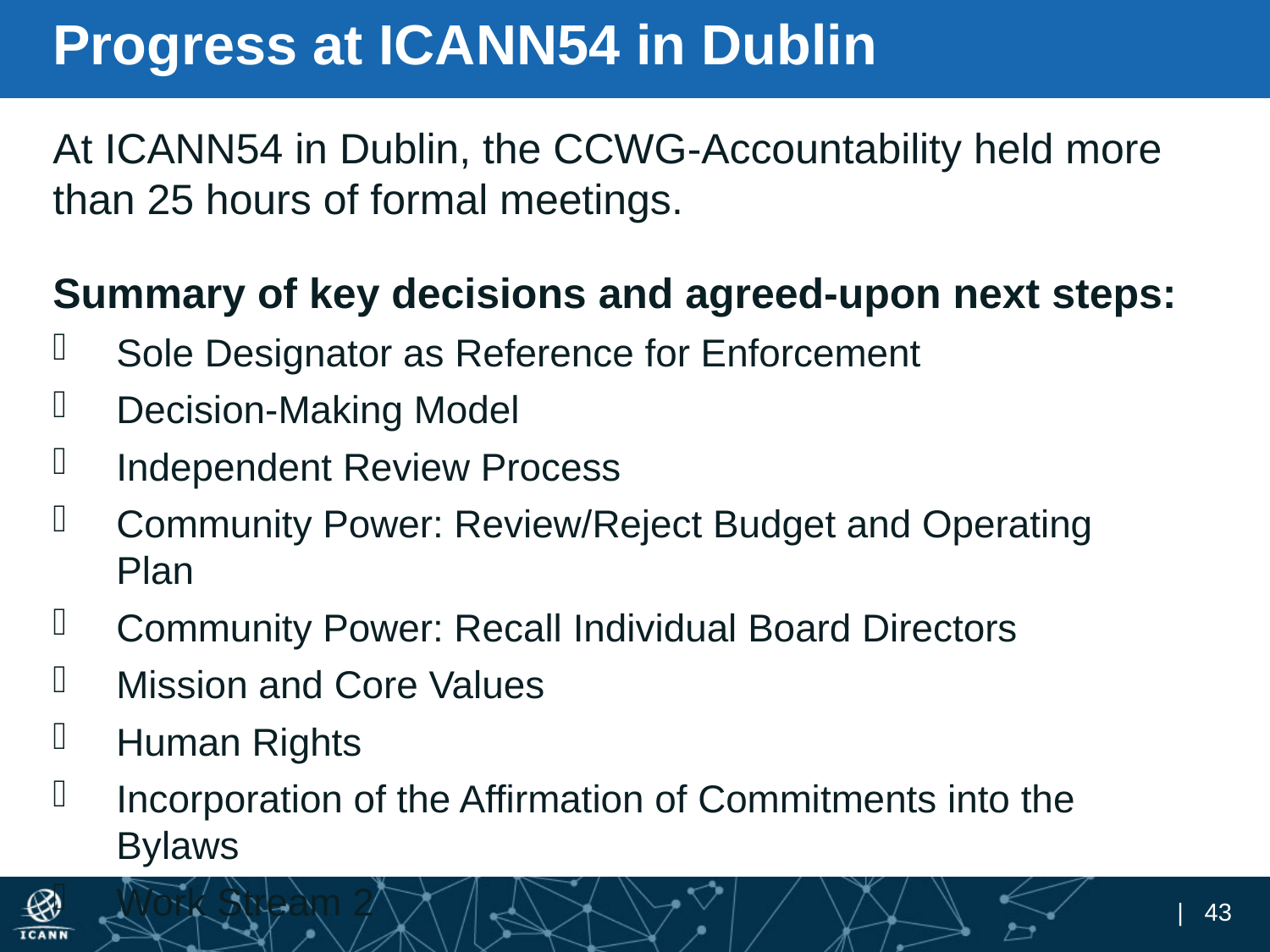

Progress at ICANN54 in Dublin
At ICANN54 in Dublin, the CCWG-Accountability held more than 25 hours of formal meetings.

Summary of key decisions and agreed-upon next steps:
Sole Designator as Reference for Enforcement
Decision-Making Model
Independent Review Process
Community Power: Review/Reject Budget and Operating Plan
Community Power: Recall Individual Board Directors
Mission and Core Values
Human Rights
Incorporation of the Affirmation of Commitments into the Bylaws
Work Stream 2